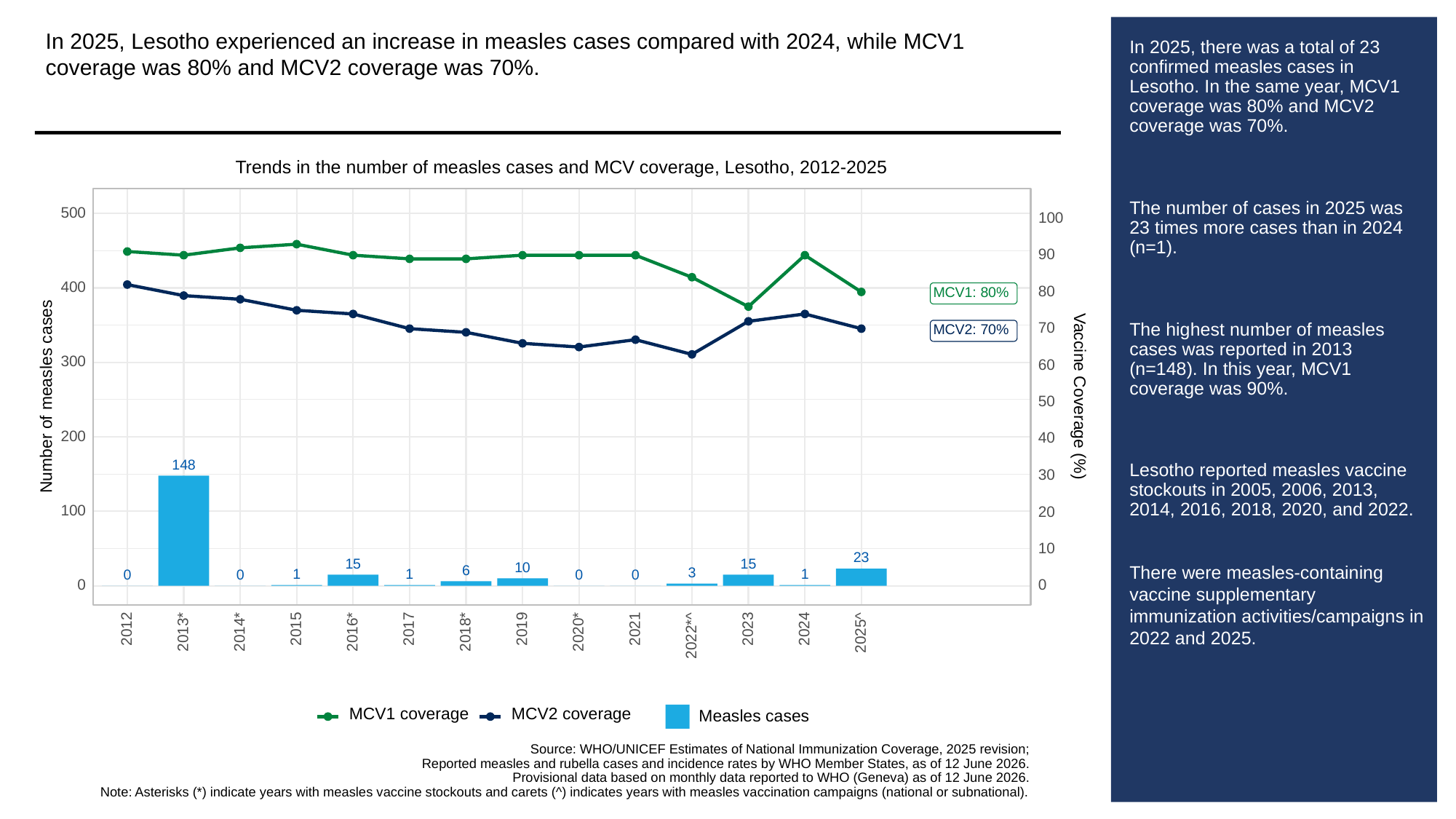

In 2025, Lesotho experienced an increase in measles cases compared with 2024, while MCV1 coverage was 80% and MCV2 coverage was 70%.
# In 2025, there was a total of 23 confirmed measles cases in Lesotho. In the same year, MCV1 coverage was 80% and MCV2 coverage was 70%.

The number of cases in 2025 was 23 times more cases than in 2024 (n=1).

The highest number of measles cases was reported in 2013 (n=148). In this year, MCV1 coverage was 90%.

Lesotho reported measles vaccine stockouts in 2005, 2006, 2013, 2014, 2016, 2018, 2020, and 2022.

There were measles-containing vaccine supplementary immunization activities/campaigns in 2022 and 2025.

Trends in the number of measles cases and MCV coverage, Lesotho, 2012-2025

500
100

90

400

80
MCV1: 80%

70

MCV2: 70%

300
60

Vaccine Coverage (%)
Number of measles cases
50

200
40

148
30

100
20

10

23
15
15
10
6
3

1
1
1
0
0
0
0

0
0

2023
2012
2015
2017
2019
2021
2024
2013*
2014*
2016*
2018*
2020*
2025^
2022*^

MCV1 coverage
MCV2 coverage
Measles cases

Source: WHO/UNICEF Estimates of National Immunization Coverage, 2025 revision;
Reported measles and rubella cases and incidence rates by WHO Member States, as of 12 June 2026.
Provisional data based on monthly data reported to WHO (Geneva) as of 12 June 2026.
Note: Asterisks (*) indicate years with measles vaccine stockouts and carets (^) indicates years with measles vaccination campaigns (national or subnational).